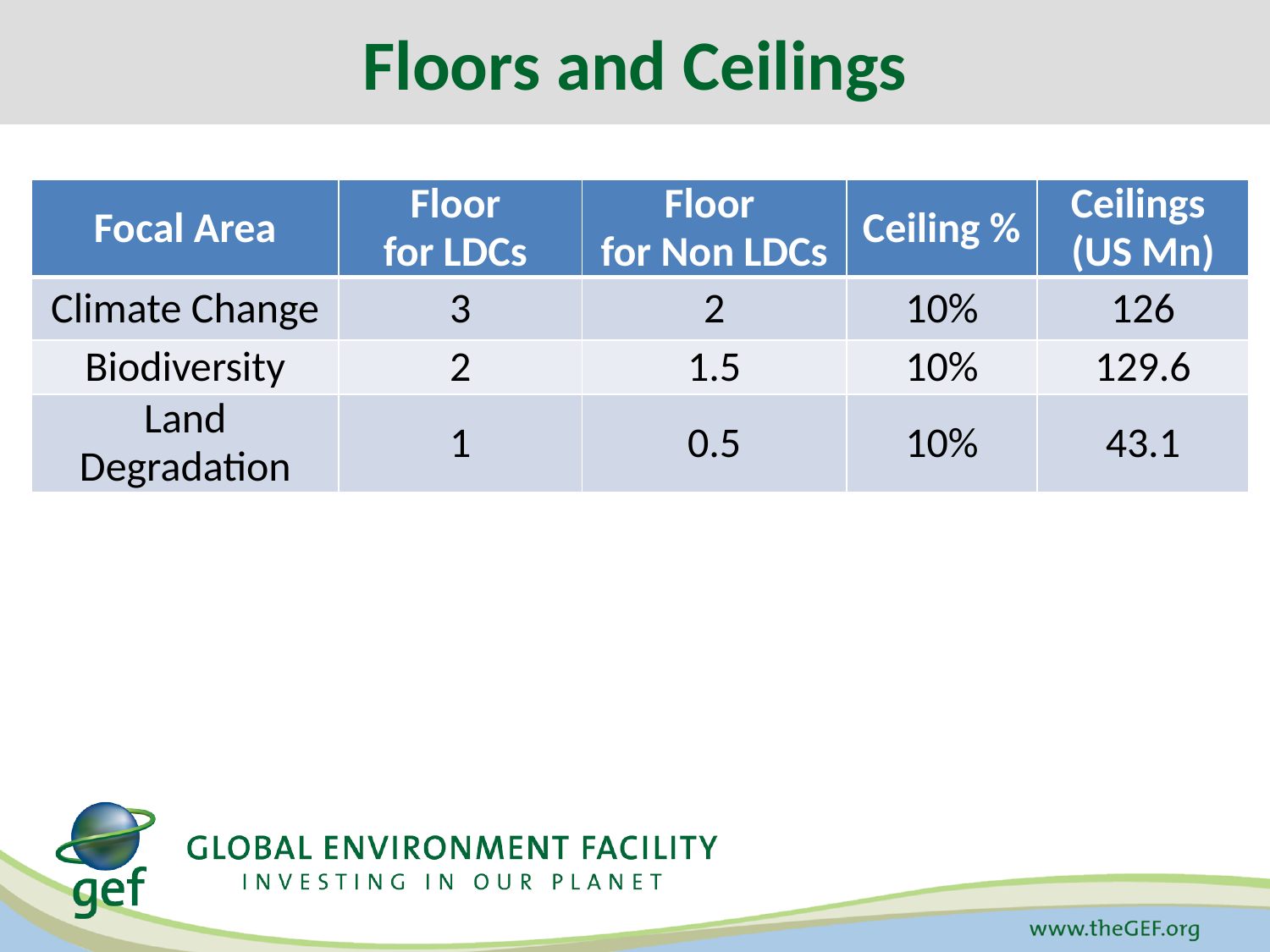

Floors and Ceilings

| Focal Area | Floor for LDCs | Floor for Non LDCs | Ceiling % | Ceilings (US Mn) |
| --- | --- | --- | --- | --- |
| Climate Change | 3 | 2 | 10% | 126 |
| Biodiversity | 2 | 1.5 | 10% | 129.6 |
| Land Degradation | 1 | 0.5 | 10% | 43.1 |